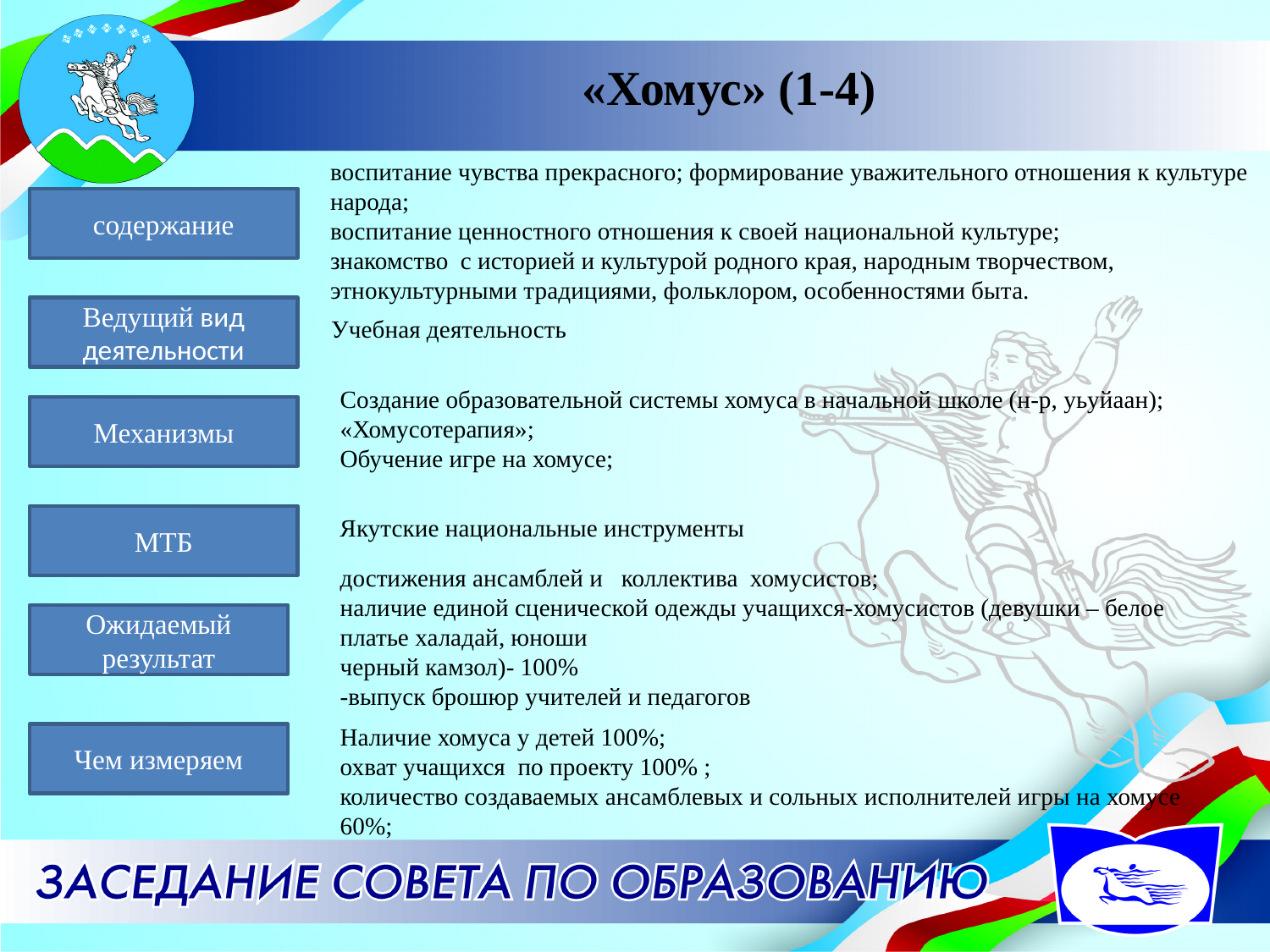

# «Хомус» (1-4)
воспитание чувства прекрасного; формирование уважительного отношения к культуре народа;
воспитание ценностного отношения к своей национальной культуре;
знакомство  с историей и культурой родного края, народным творчеством, этнокультурными традициями, фольклором, особенностями быта.
содержание
Ведущий вид деятельности
Учебная деятельность
Создание образовательной системы хомуса в начальной школе (н-р, уьуйаан); «Хомусотерапия»;
Обучение игре на хомусе;
Механизмы
МТБ
Якутские национальные инструменты
достижения ансамблей и   коллектива  хомусистов;
наличие единой сценической одежды учащихся-хомусистов (девушки – белое платье халадай, юноши
черный камзол)- 100%
-выпуск брошюр учителей и педагогов
Ожидаемый результат
Наличие хомуса у детей 100%;
охват учащихся  по проекту 100% ;
количество создаваемых ансамблевых и сольных исполнителей игры на хомусе 60%;
Чем измеряем